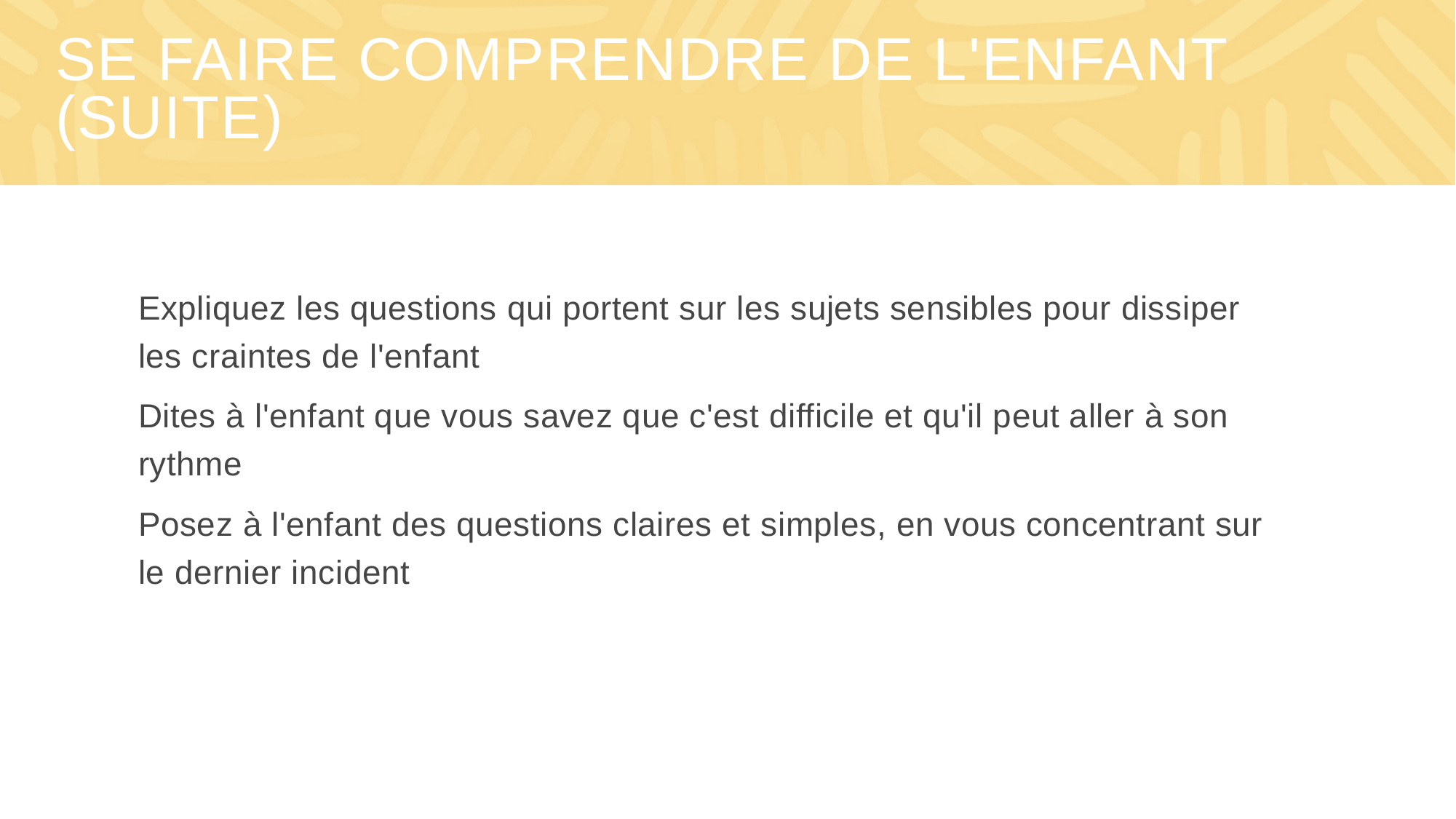

# Se faire comprendre de l'enfant (suite)
Expliquez les questions qui portent sur les sujets sensibles pour dissiper les craintes de l'enfant
Dites à l'enfant que vous savez que c'est difficile et qu'il peut aller à son rythme
Posez à l'enfant des questions claires et simples, en vous concentrant sur le dernier incident